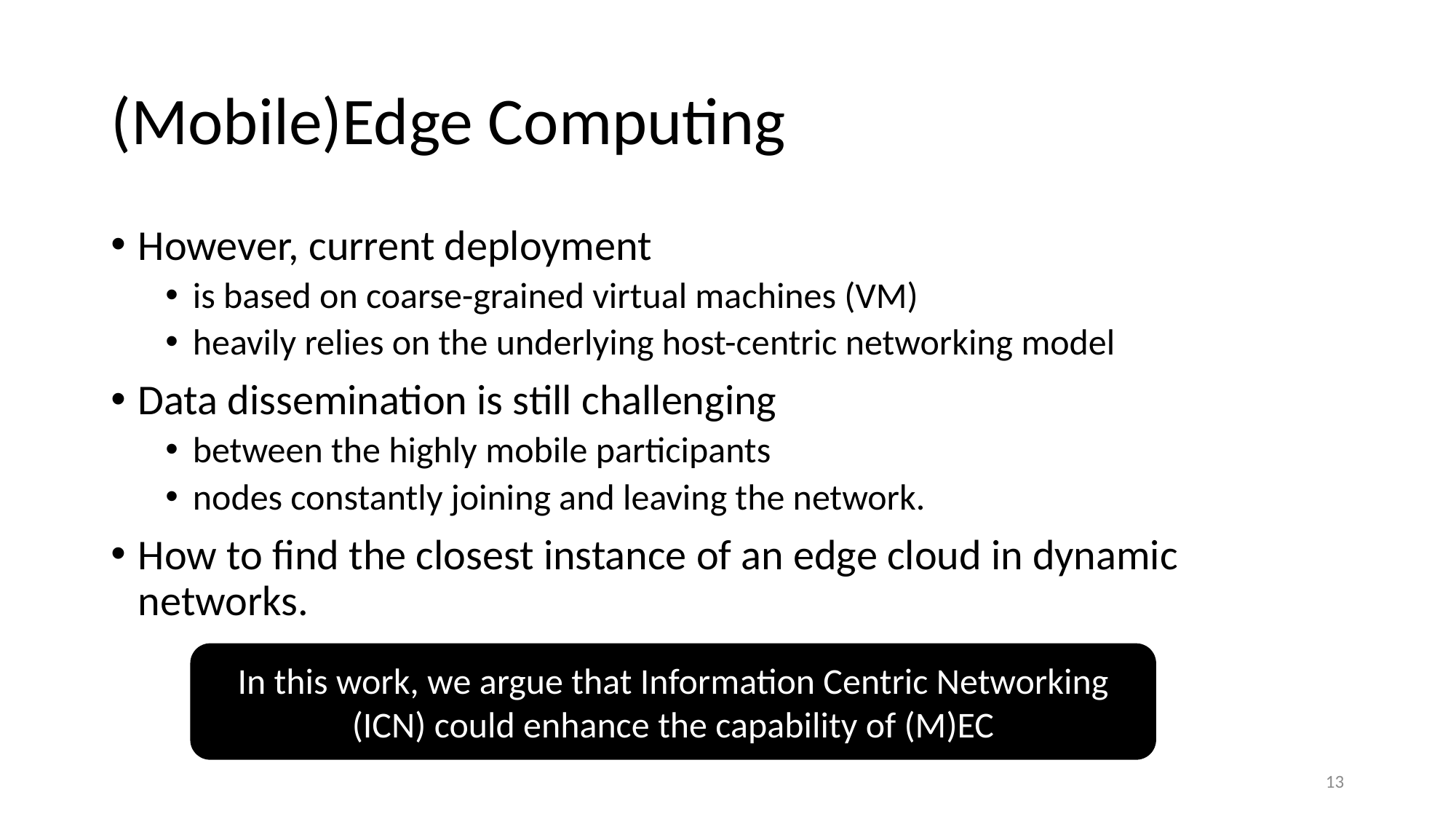

# (Mobile)Edge Computing
However, current deployment
is based on coarse-grained virtual machines (VM)
heavily relies on the underlying host-centric networking model
Data dissemination is still challenging
between the highly mobile participants
nodes constantly joining and leaving the network.
How to find the closest instance of an edge cloud in dynamic networks.
In this work, we argue that Information Centric Networking (ICN) could enhance the capability of (M)EC
13